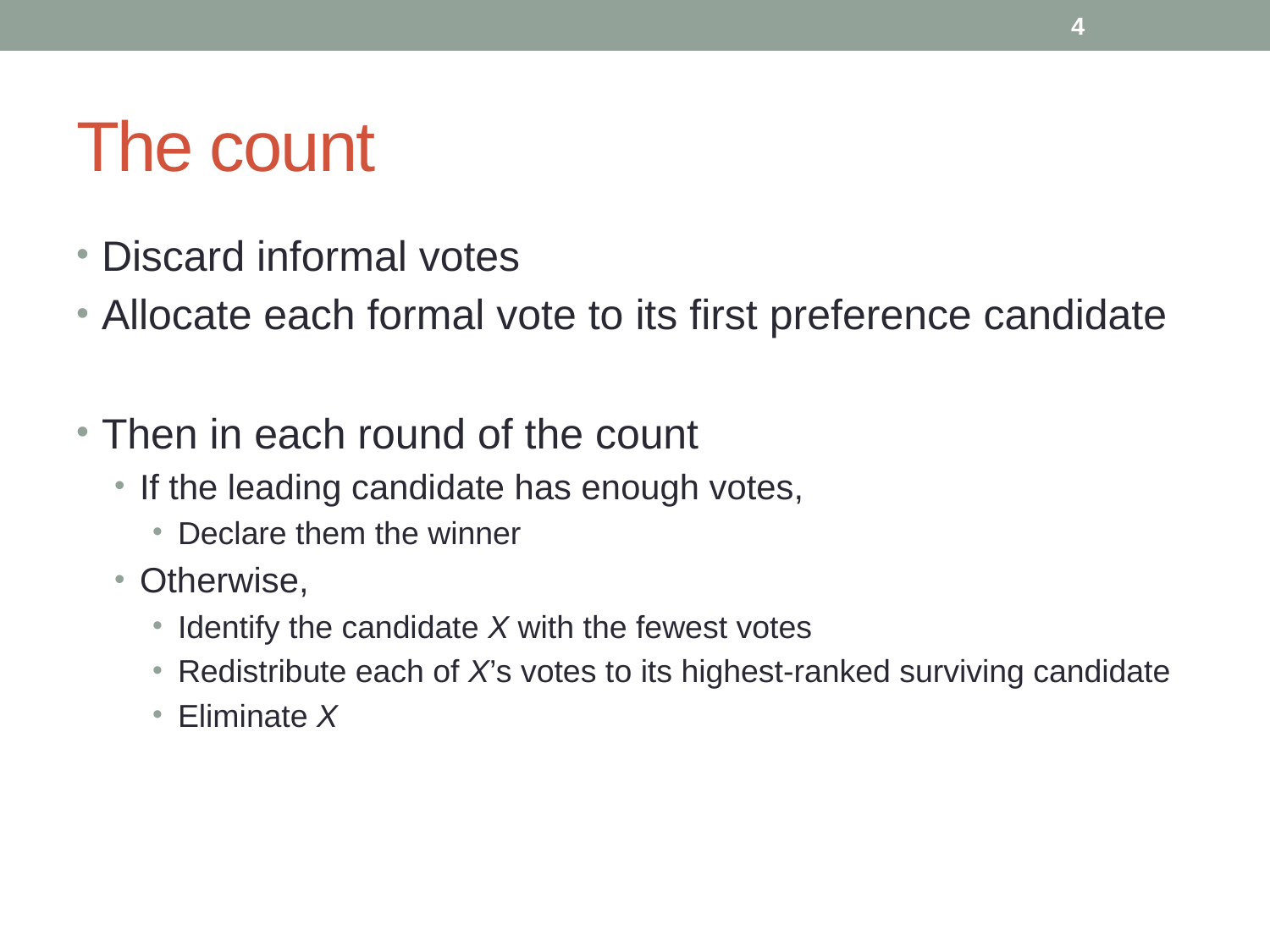

4
# The count
Discard informal votes
Allocate each formal vote to its first preference candidate

Then in each round of the count
If the leading candidate has enough votes,
Declare them the winner
Otherwise,
Identify the candidate X with the fewest votes
Redistribute each of X’s votes to its highest-ranked surviving candidate
Eliminate X